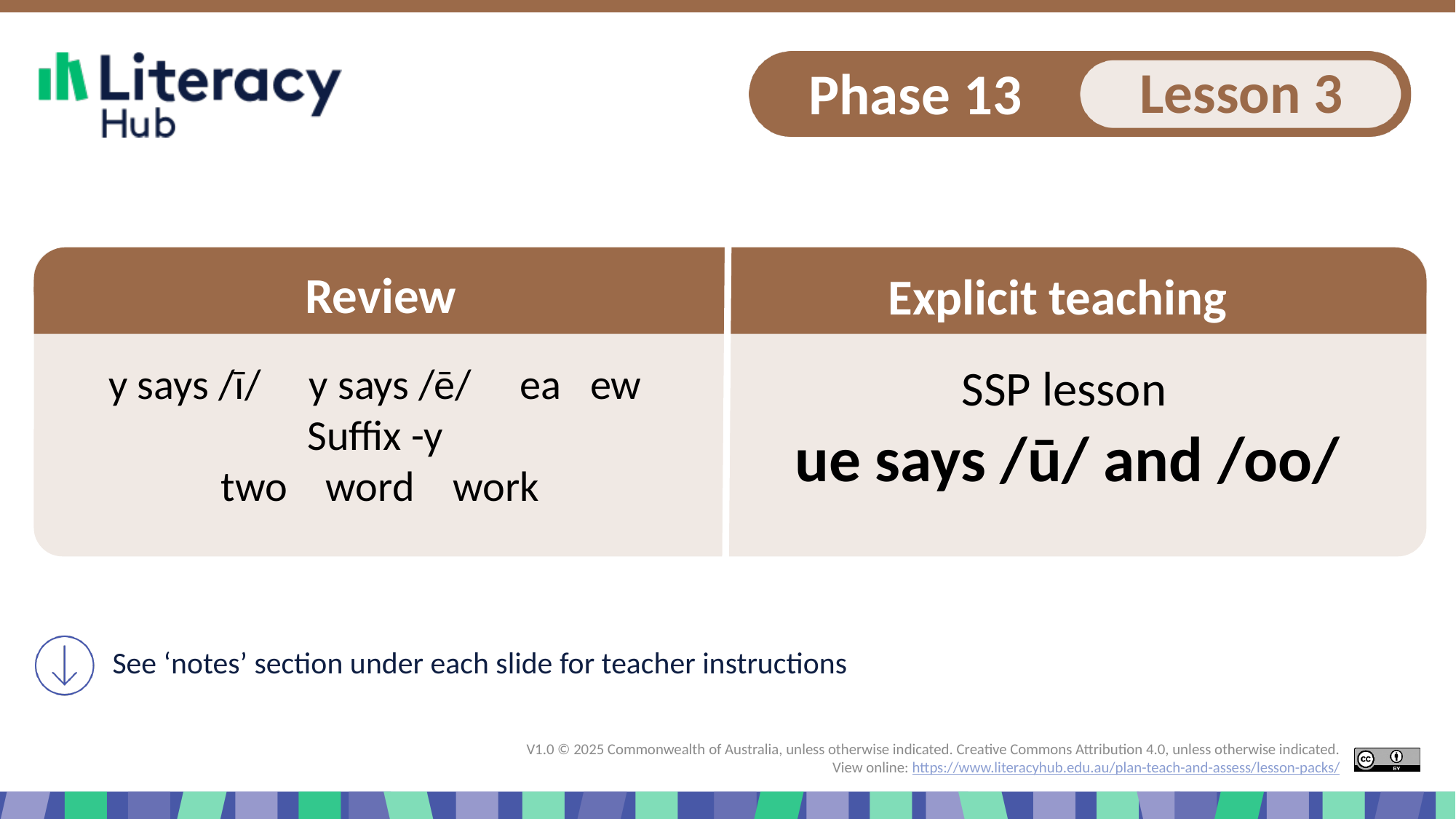

Slide 1 Explicit teaching
y says /ī/     y says /ē/     ea   ew
Suffix -y
two    word    work
ue says /ū/ and /oo/